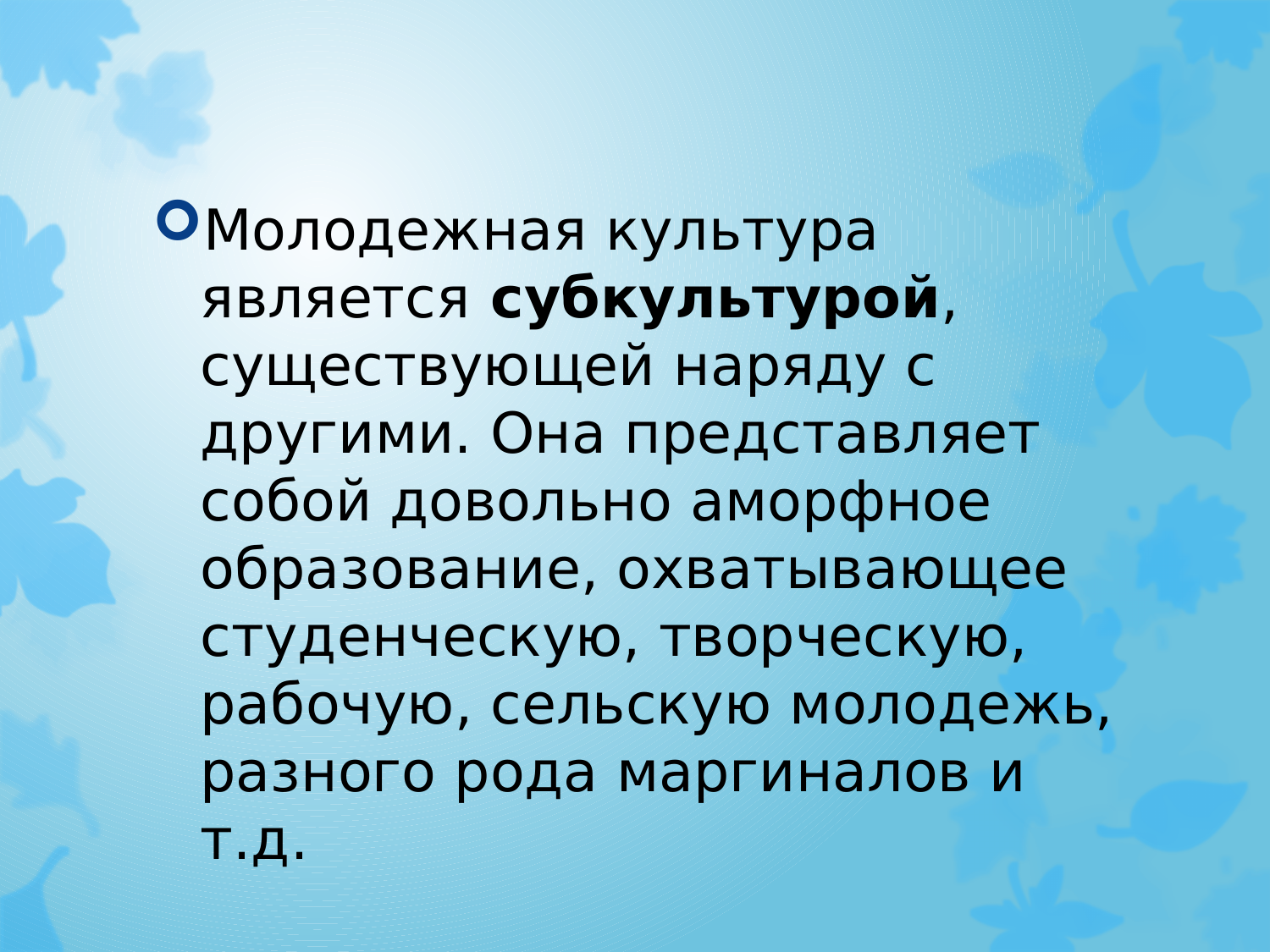

#
Молодежная культура является субкультурой, существующей наряду с другими. Она представляет собой довольно аморфное образование, охватывающее студенческую, творческую, рабочую, сельскую молодежь, разного рода маргиналов и т.д.